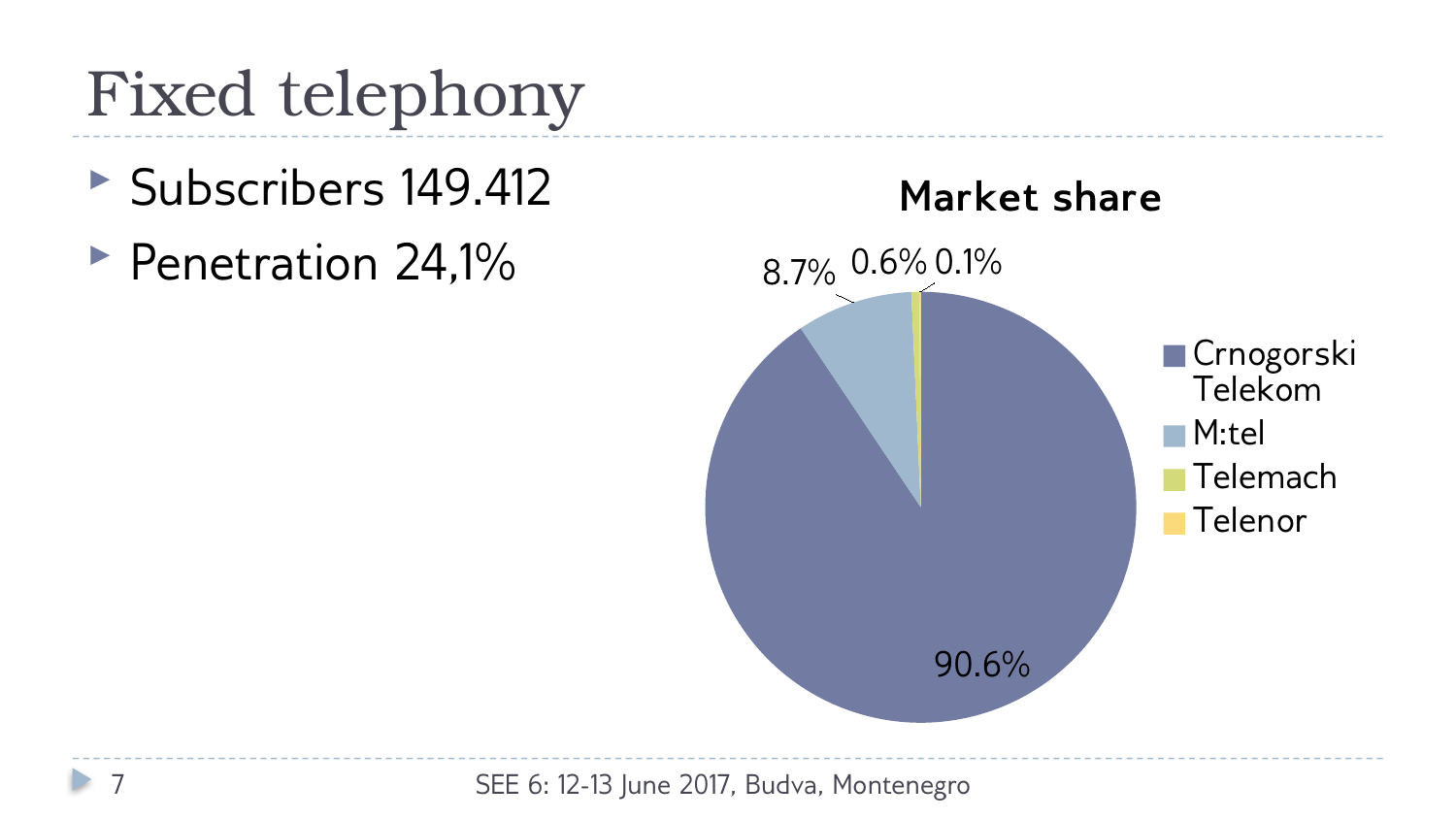

# Fixed telephony

### Chart:

| Category | Market share |
|---|---|
| Crnogorski Telekom | 0.906 |
| M:tel | 0.08700000000000002 |
| Telemach | 0.006000000000000014 |
| Telenor | 0.0010000000000000022 |
Subscribers 149.412
Penetration 24,1%
7
SEE 6: 12-13 June 2017, Budva, Montenegro